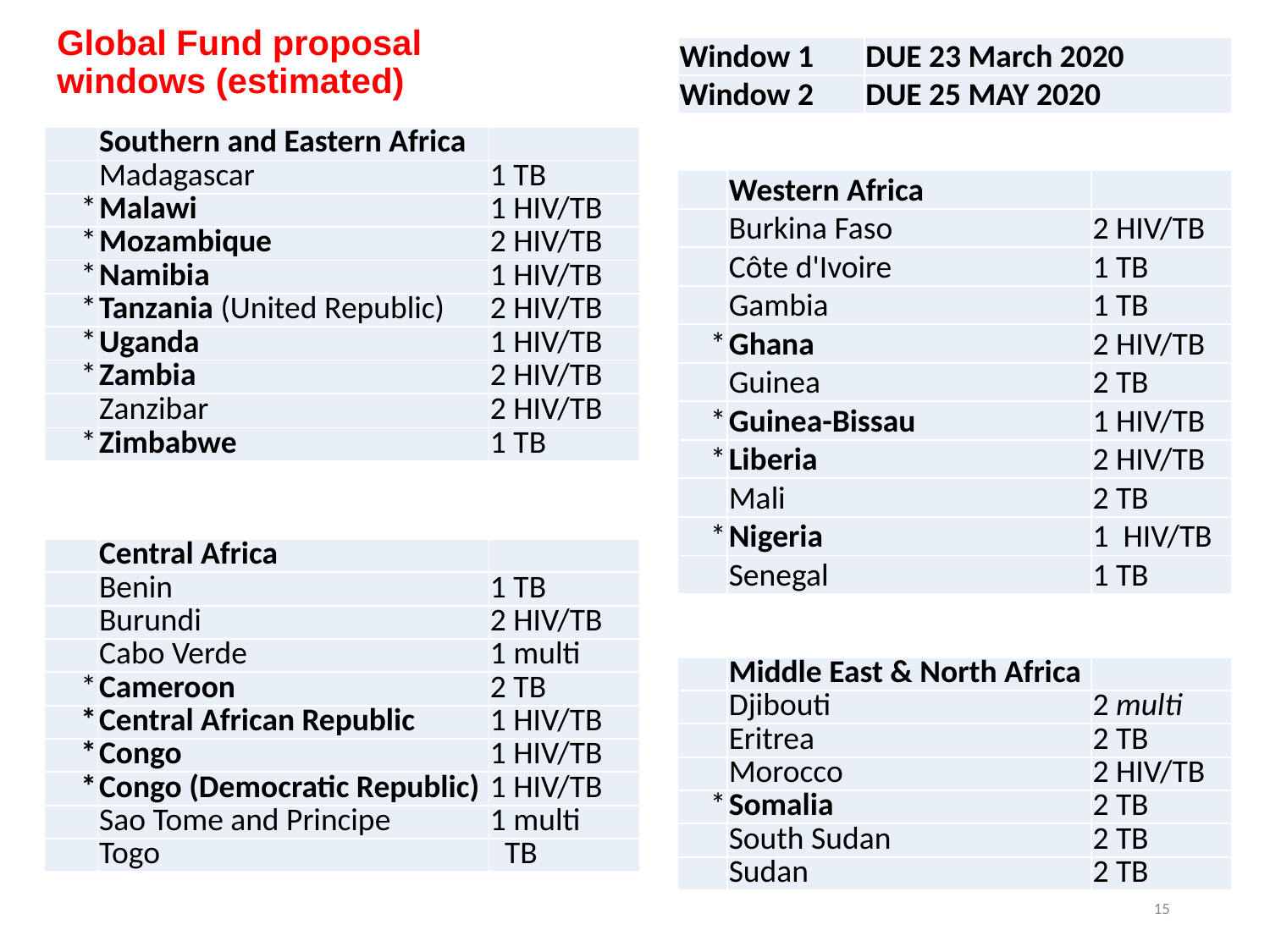

Global Fund proposal windows (estimated)
| Window 1 | DUE 23 March 2020 |
| --- | --- |
| Window 2 | DUE 25 MAY 2020 |
|  | Southern and Eastern Africa |  |
| --- | --- | --- |
|  | Madagascar | 1 TB |
| \* | Malawi | 1 HIV/TB |
| \* | Mozambique | 2 HIV/TB |
| \* | Namibia | 1 HIV/TB |
| \* | Tanzania (United Republic) | 2 HIV/TB |
| \* | Uganda | 1 HIV/TB |
| \* | Zambia | 2 HIV/TB |
|  | Zanzibar | 2 HIV/TB |
| \* | Zimbabwe | 1 TB |
|  | Western Africa |  |
| --- | --- | --- |
|  | Burkina Faso | 2 HIV/TB |
|  | Côte d'Ivoire | 1 TB |
|  | Gambia | 1 TB |
| \* | Ghana | 2 HIV/TB |
|  | Guinea | 2 TB |
| \* | Guinea-Bissau | 1 HIV/TB |
| \* | Liberia | 2 HIV/TB |
|  | Mali | 2 TB |
| \* | Nigeria | 1 HIV/TB |
|  | Senegal | 1 TB |
|  | Central Africa |  |
| --- | --- | --- |
|  | Benin | 1 TB |
|  | Burundi | 2 HIV/TB |
|  | Cabo Verde | 1 multi |
| \* | Cameroon | 2 TB |
| \* | Central African Republic | 1 HIV/TB |
| \* | Congo | 1 HIV/TB |
| \* | Congo (Democratic Republic) | 1 HIV/TB |
|  | Sao Tome and Principe | 1 multi |
|  | Togo | TB |
|  | Middle East & North Africa |  |
| --- | --- | --- |
|  | Djibouti | 2 multi |
|  | Eritrea | 2 TB |
|  | Morocco | 2 HIV/TB |
| \* | Somalia | 2 TB |
|  | South Sudan | 2 TB |
|  | Sudan | 2 TB |
15